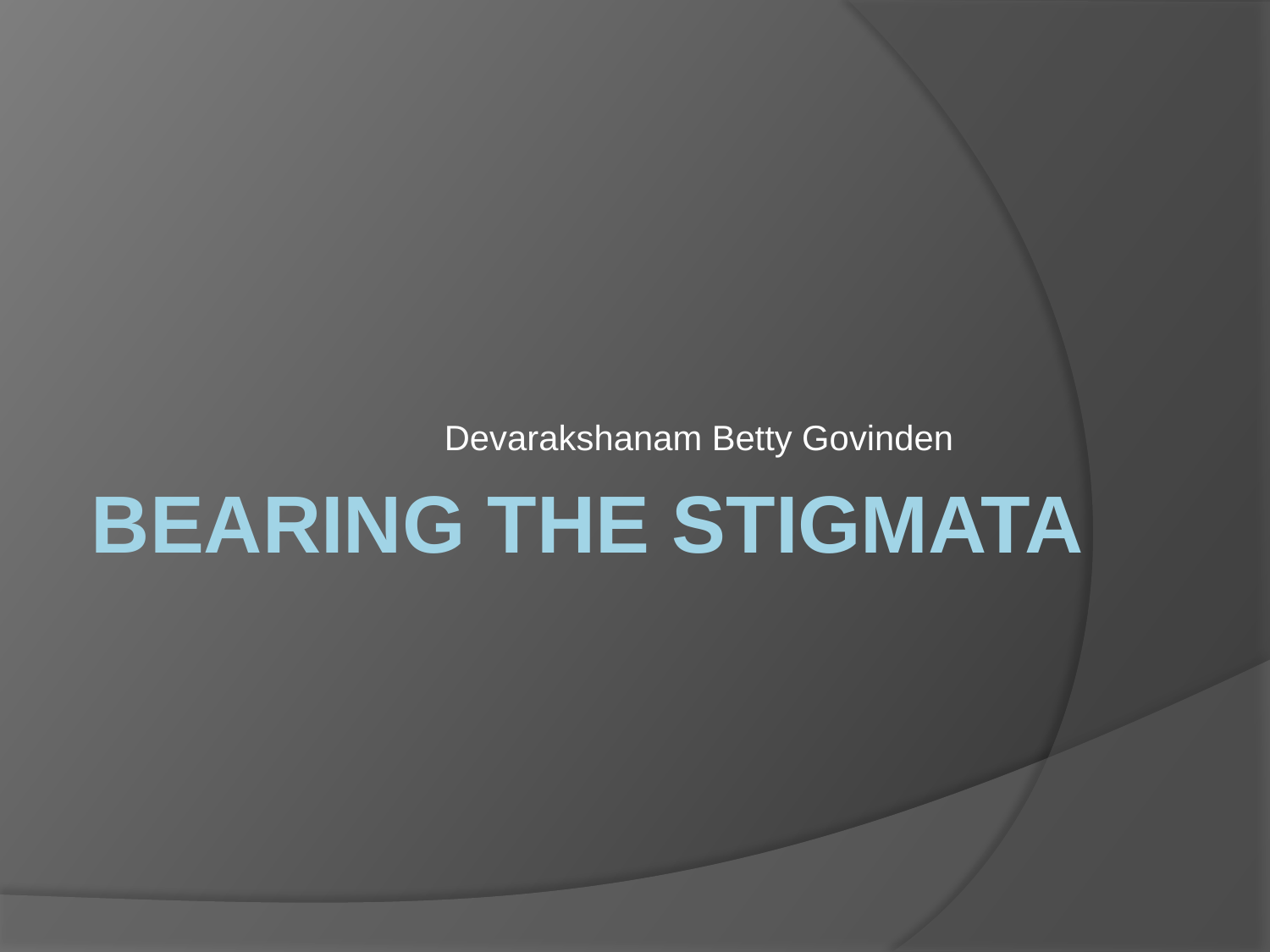

Devarakshanam Betty Govinden
# Bearing the Stigmata